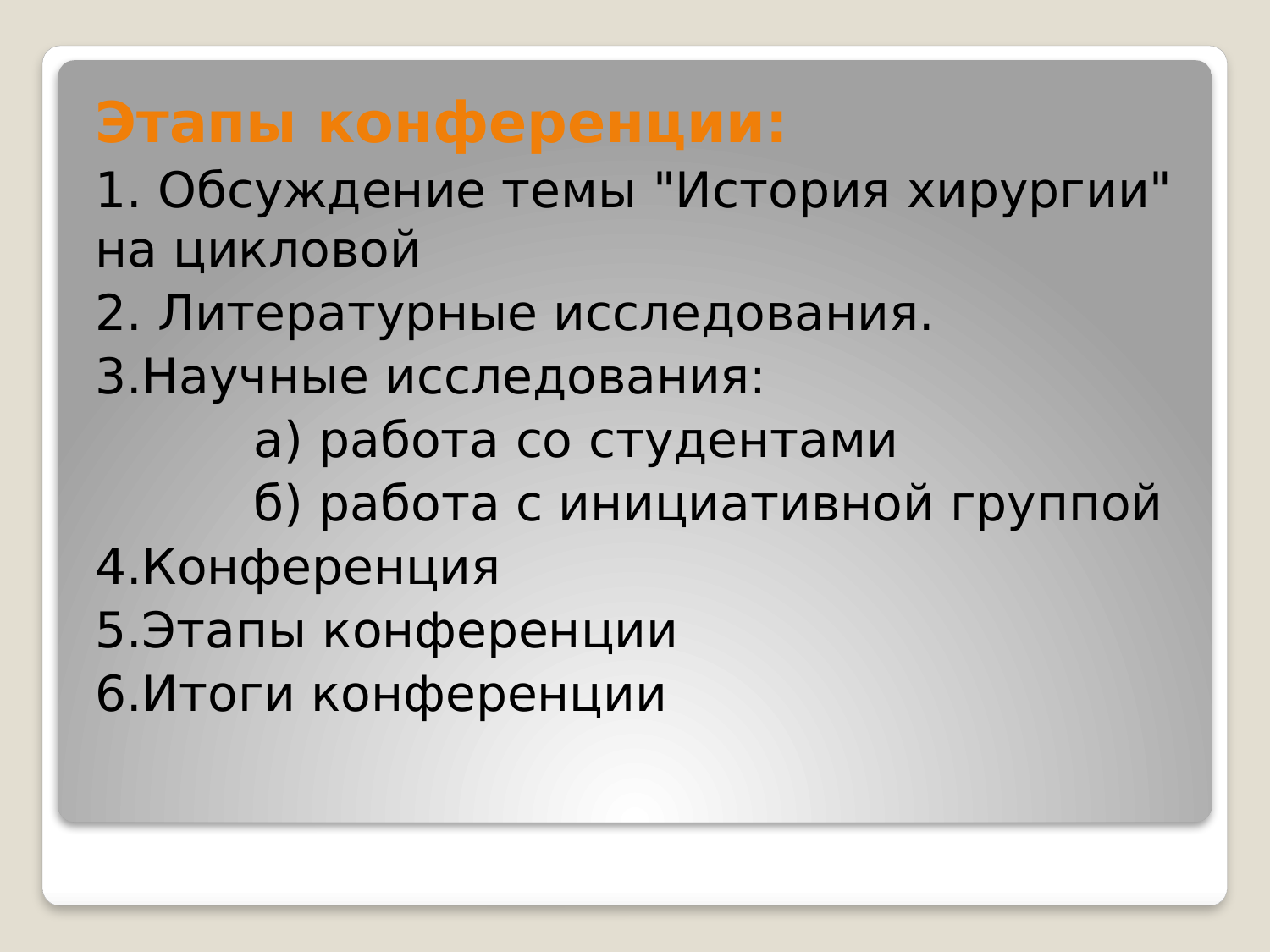

Этапы конференции:
1. Обсуждение темы "История хирургии" на цикловой
2. Литературные исследования.
3.Научные исследования:
	  а) работа со студентами
	  б) работа с инициативной группой
4.Конференция
5.Этапы конференции
6.Итоги конференции

#